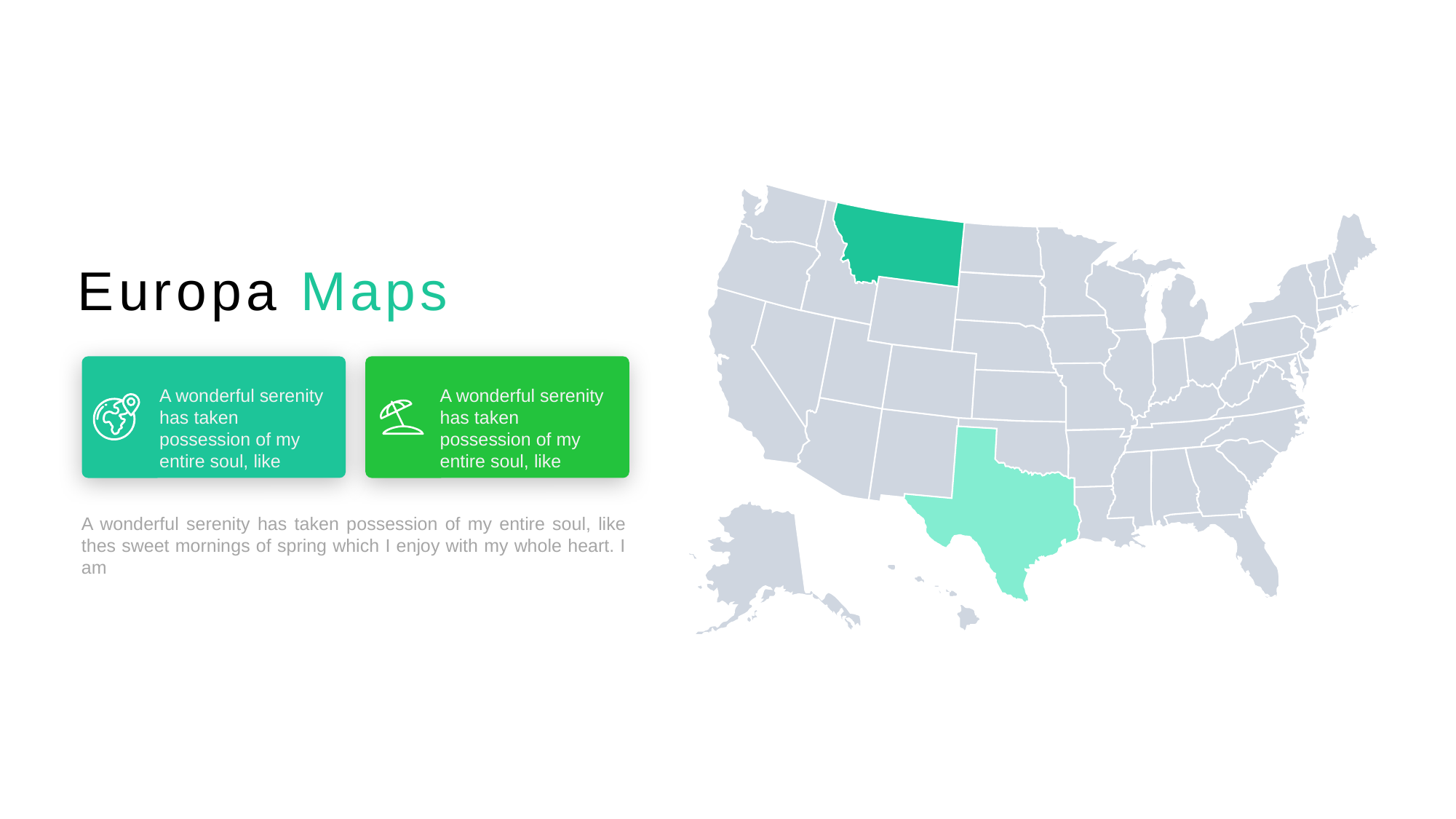

Europa Maps

A wonderful serenity has taken possession of my entire soul, like

A wonderful serenity has taken possession of my entire soul, like

A wonderful serenity has taken possession of my entire soul, like thes sweet mornings of spring which I enjoy with my whole heart. I am